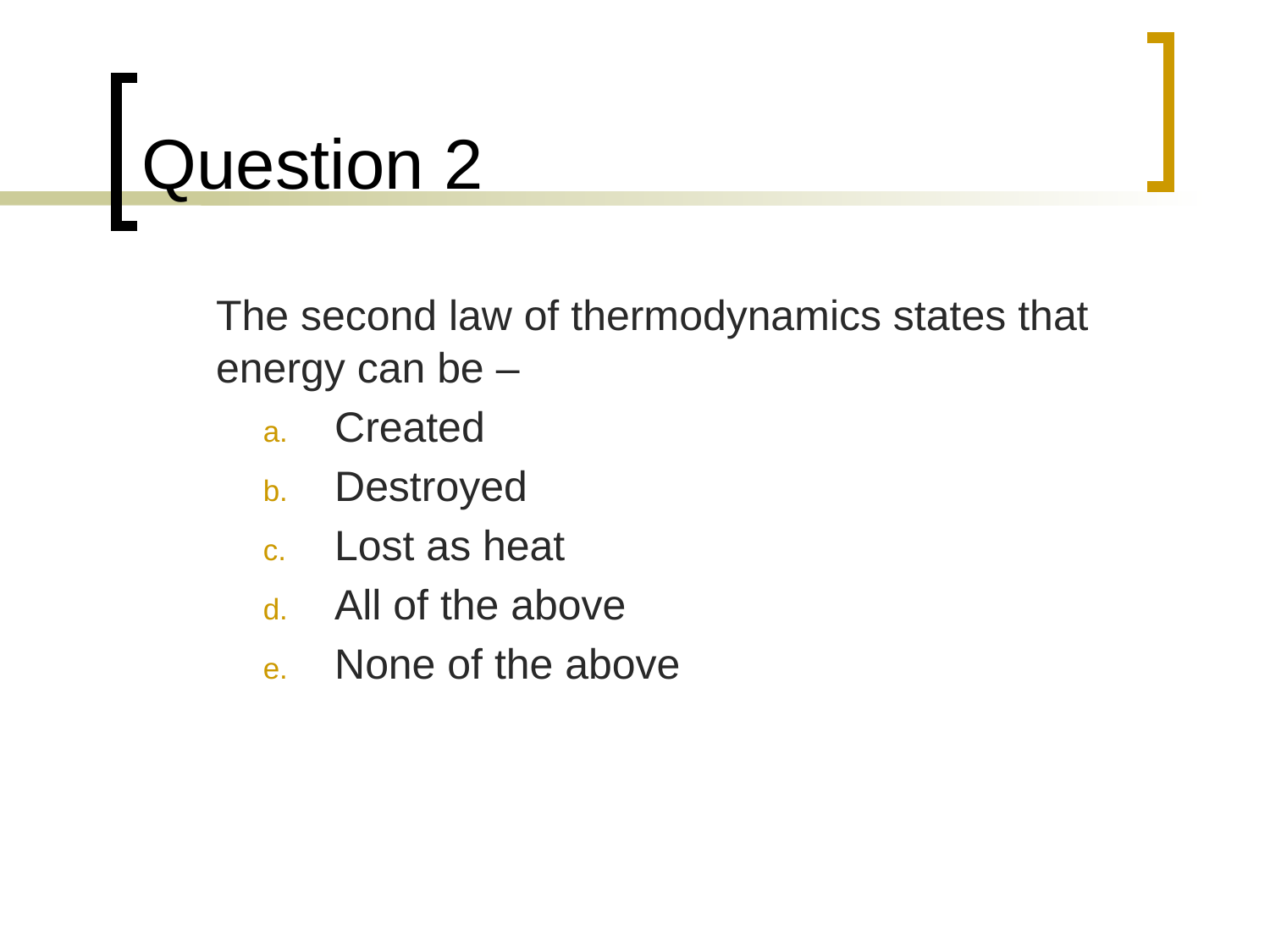

# Question 2
	The second law of thermodynamics states that energy can be –
Created
Destroyed
Lost as heat
All of the above
None of the above